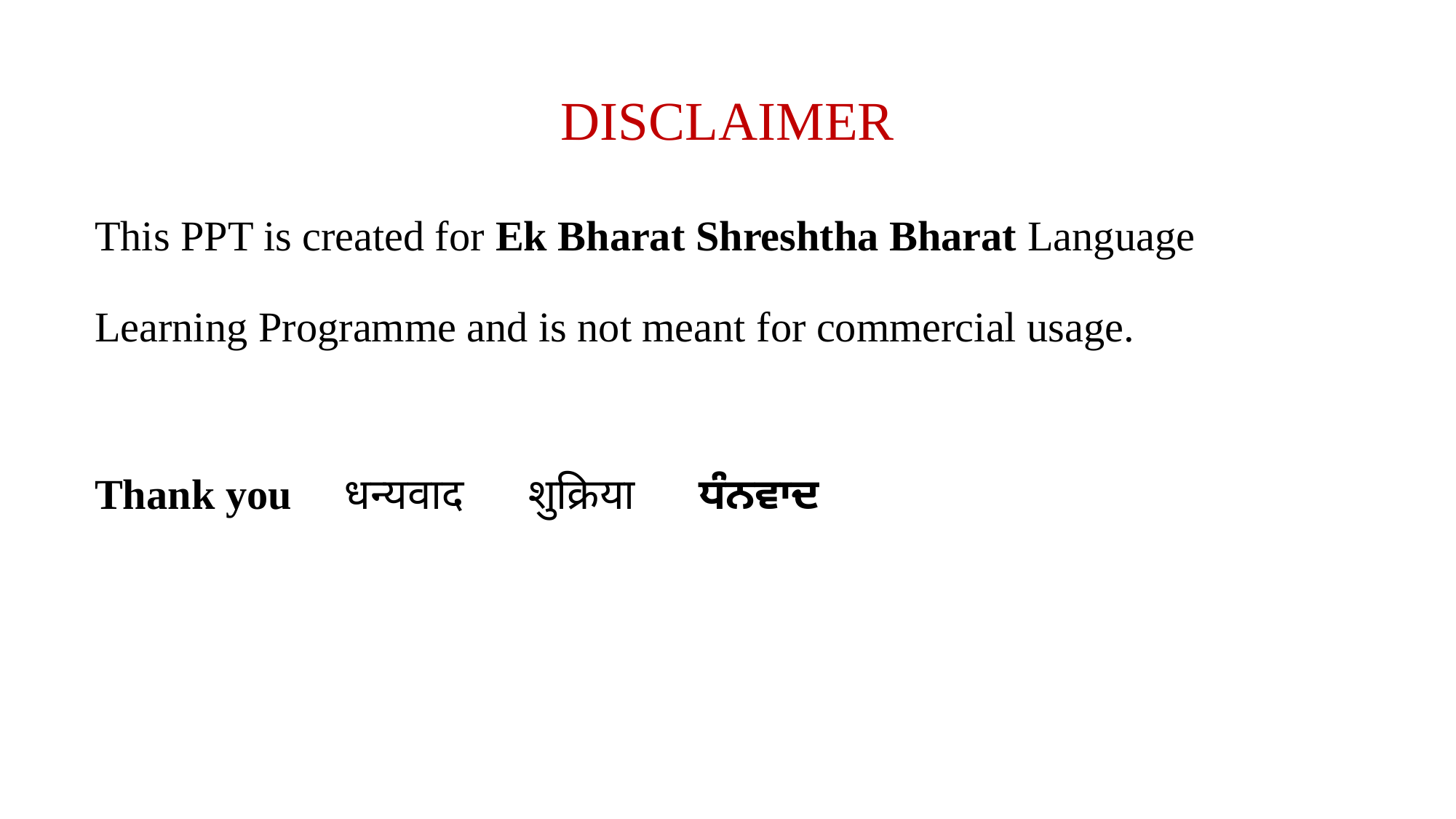

# DISCLAIMER
This PPT is created for Ek Bharat Shreshtha Bharat Language
Learning Programme and is not meant for commercial usage.
Thank you     धन्यवाद      शुक्रिया      ਧੰਨਵਾਦ